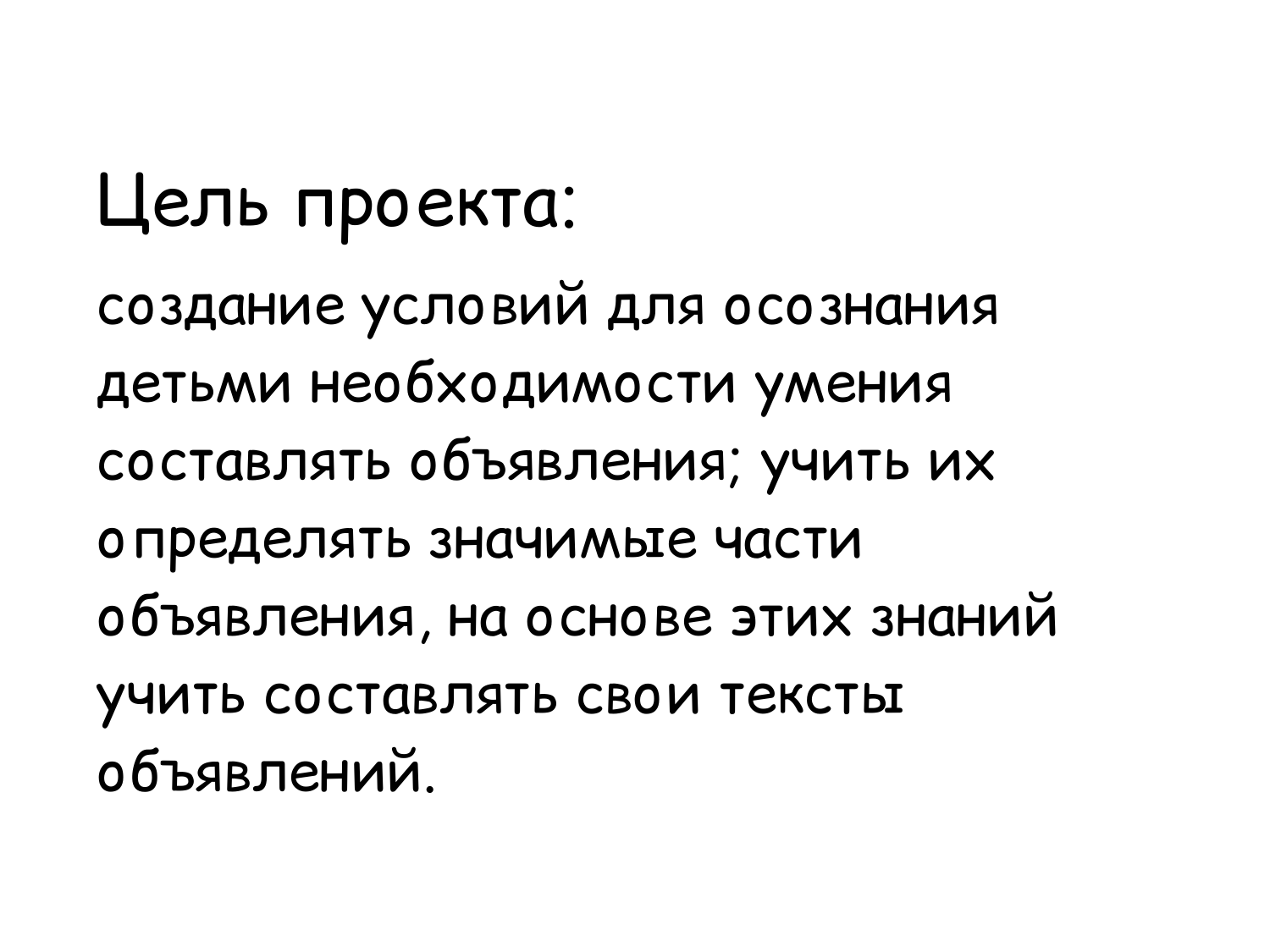

Цель проекта:
создание условий для осознания детьми необходимости умения составлять объявления; учить их определять значимые части объявления, на основе этих знаний учить составлять свои тексты объявлений.